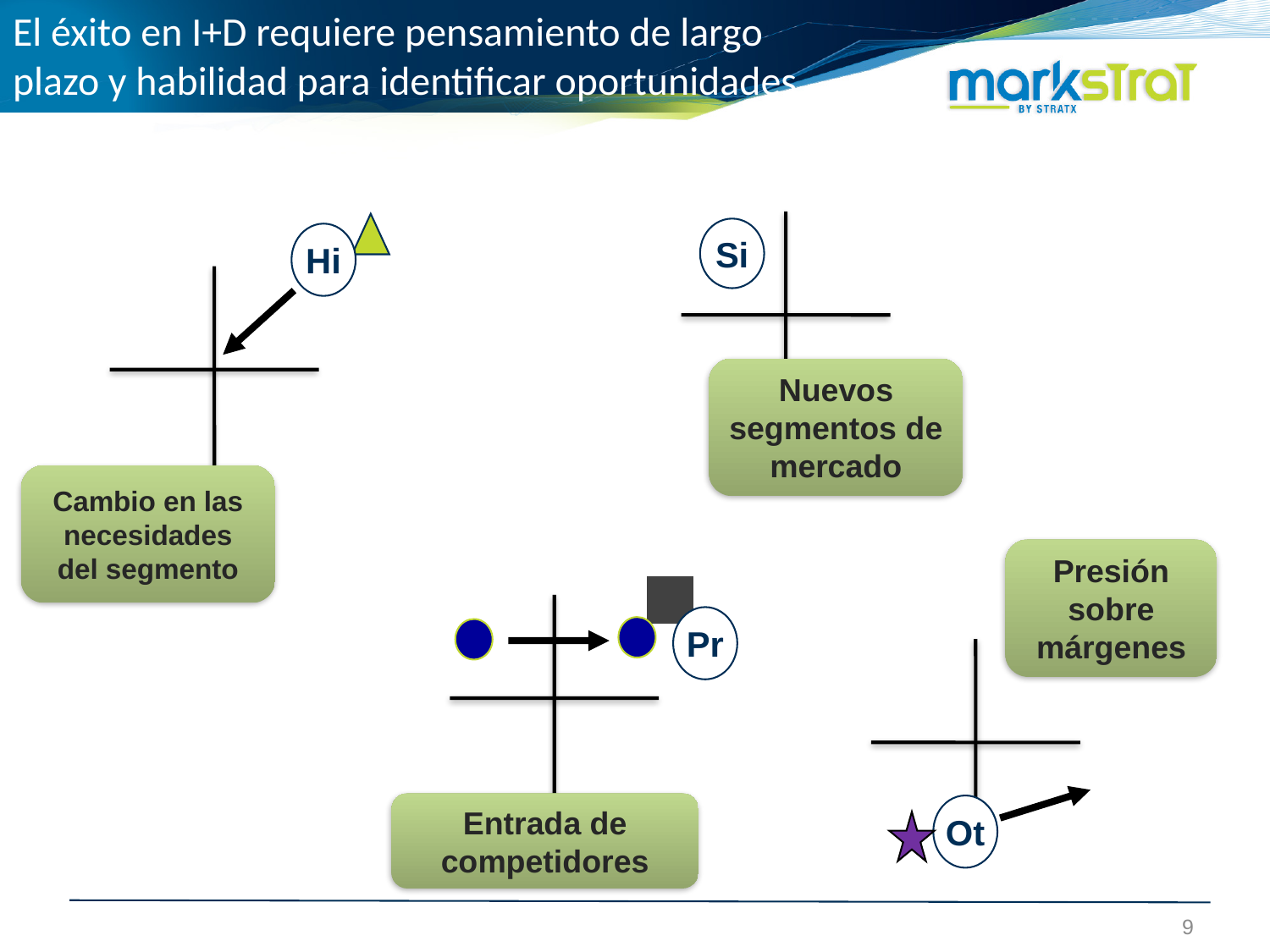

# El éxito en I+D requiere pensamiento de largo plazo y habilidad para identificar oportunidades

Si
Hi

Nuevos segmentos de mercado
Cambio en las necesidades del segmento
Presión sobre márgenes

Pr

Entrada de competidores
Ot

9